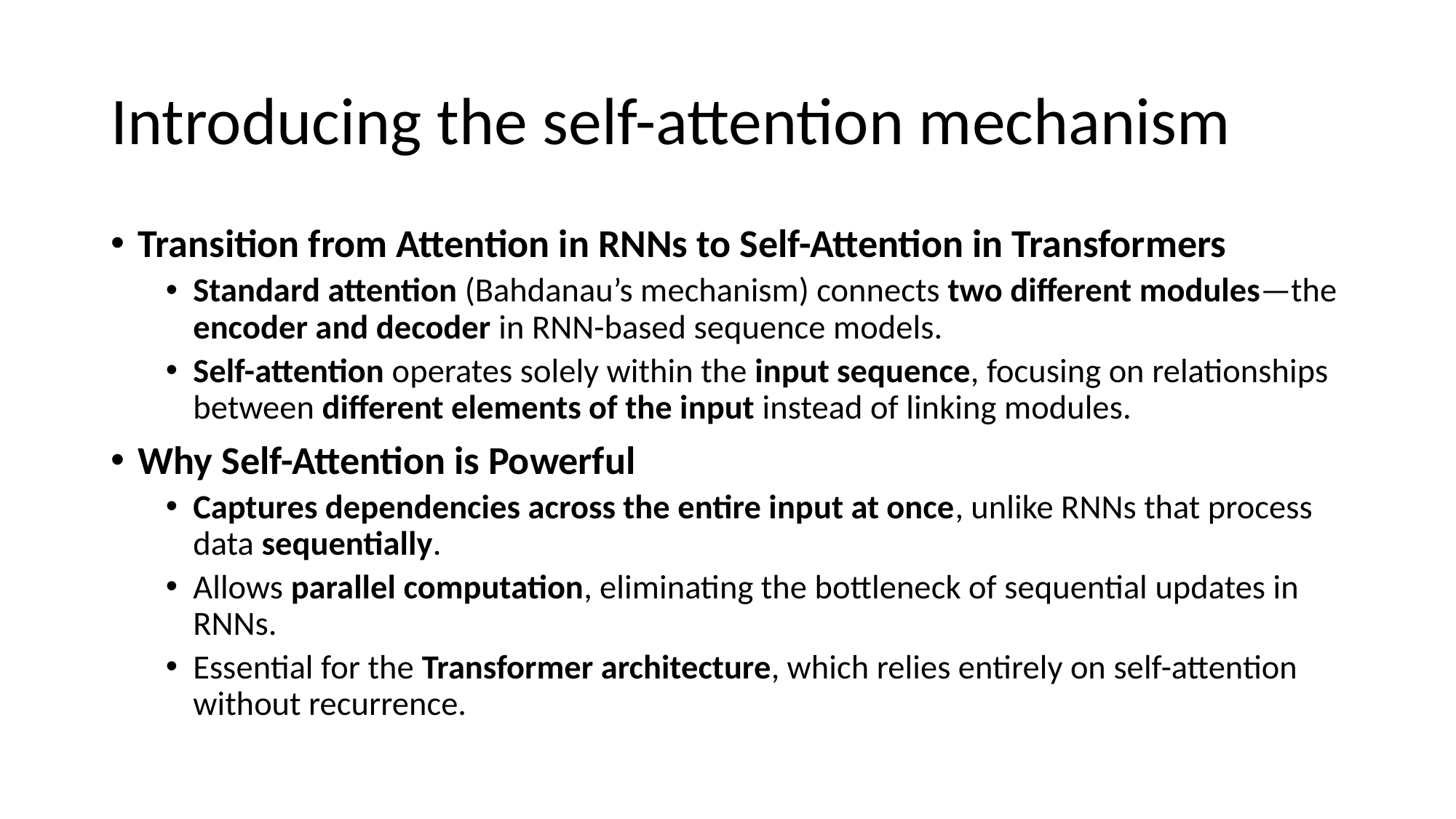

# Introducing the self-attention mechanism
Transition from Attention in RNNs to Self-Attention in Transformers
Standard attention (Bahdanau’s mechanism) connects two different modules—the encoder and decoder in RNN-based sequence models.
Self-attention operates solely within the input sequence, focusing on relationships between different elements of the input instead of linking modules.
Why Self-Attention is Powerful
Captures dependencies across the entire input at once, unlike RNNs that process data sequentially.
Allows parallel computation, eliminating the bottleneck of sequential updates in RNNs.
Essential for the Transformer architecture, which relies entirely on self-attention without recurrence.